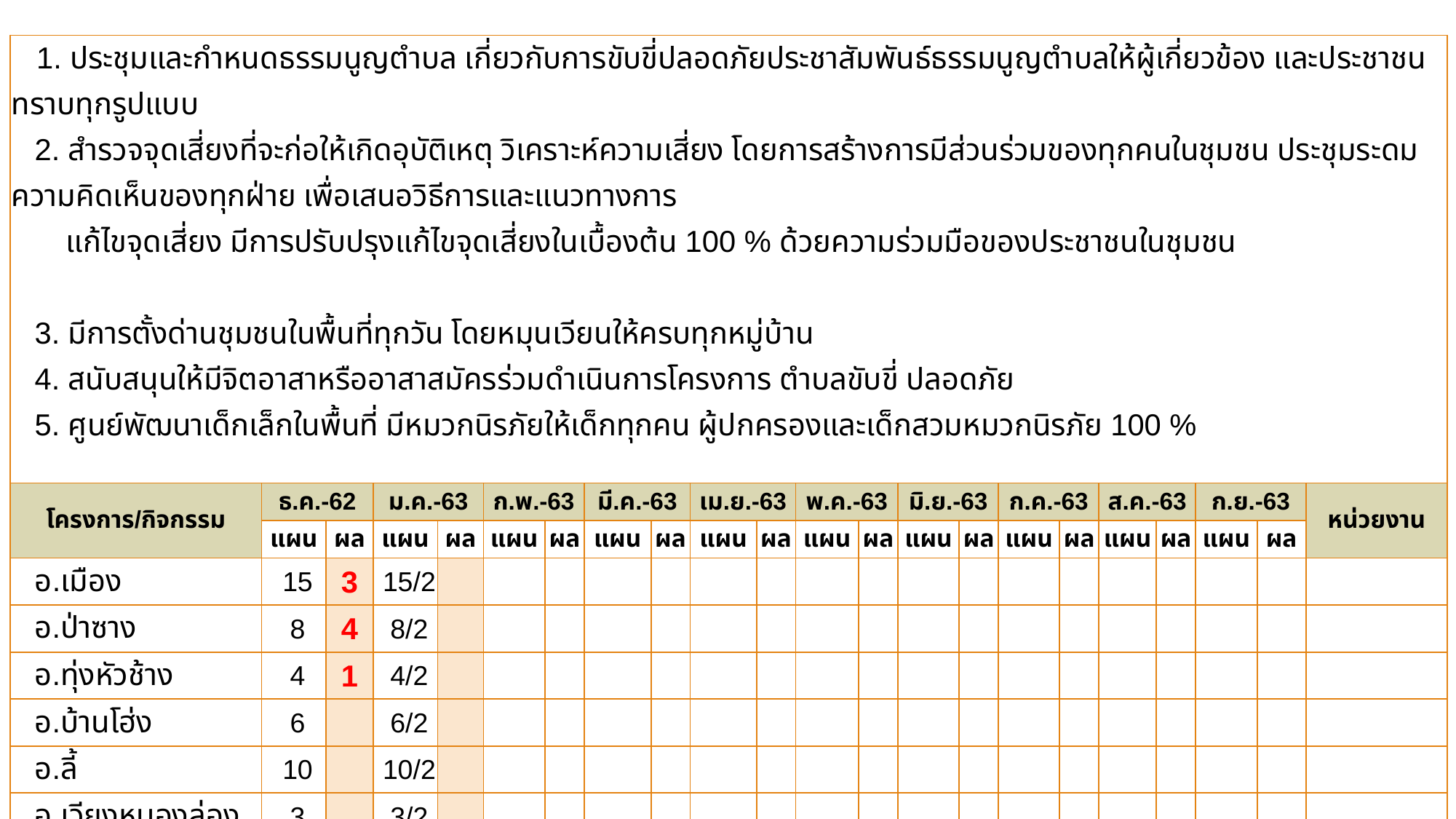

| 1. ประชุมและกำหนดธรรมนูญตำบล เกี่ยวกับการขับขี่ปลอดภัยประชาสัมพันธ์ธรรมนูญตำบลให้ผู้เกี่ยวข้อง และประชาชนทราบทุกรูปแบบ 2. สำรวจจุดเสี่ยงที่จะก่อให้เกิดอุบัติเหตุ วิเคราะห์ความเสี่ยง โดยการสร้างการมีส่วนร่วมของทุกคนในชุมชน ประชุมระดมความคิดเห็นของทุกฝ่าย เพื่อเสนอวิธีการและแนวทางการ แก้ไขจุดเสี่ยง มีการปรับปรุงแก้ไขจุดเสี่ยงในเบื้องต้น 100 % ด้วยความร่วมมือของประชาชนในชุมชน 3. มีการตั้งด่านชุมชนในพื้นที่ทุกวัน โดยหมุนเวียนให้ครบทุกหมู่บ้าน 4. สนับสนุนให้มีจิตอาสาหรืออาสาสมัครร่วมดำเนินการโครงการ ตำบลขับขี่ ปลอดภัย 5. ศูนย์พัฒนาเด็กเล็กในพื้นที่ มีหมวกนิรภัยให้เด็กทุกคน ผู้ปกครองและเด็กสวมหมวกนิรภัย 100 % |  |  |  |  |  |  |  |  |  |  |  |  |  |  |  |  |  |  |  |  |  |
| --- | --- | --- | --- | --- | --- | --- | --- | --- | --- | --- | --- | --- | --- | --- | --- | --- | --- | --- | --- | --- | --- |
| โครงการ/กิจกรรม | ธ.ค.-62 |  | ม.ค.-63 |  | ก.พ.-63 |  | มี.ค.-63 |  | เม.ย.-63 |  | พ.ค.-63 |  | มิ.ย.-63 |  | ก.ค.-63 |  | ส.ค.-63 |  | ก.ย.-63 |  | หน่วยงาน |
|  | แผน | ผล | แผน | ผล | แผน | ผล | แผน | ผล | แผน | ผล | แผน | ผล | แผน | ผล | แผน | ผล | แผน | ผล | แผน | ผล |  |
| อ.เมือง | 15 | 3 | 15/2 |  |  |  |  |  |  |  |  |  |  |  |  |  |  |  |  |  |  |
| อ.ป่าซาง | 8 | 4 | 8/2 |  |  |  |  |  |  |  |  |  |  |  |  |  |  |  |  |  |  |
| อ.ทุ่งหัวช้าง | 4 | 1 | 4/2 |  |  |  |  |  |  |  |  |  |  |  |  |  |  |  |  |  |  |
| อ.บ้านโฮ่ง | 6 |  | 6/2 |  |  |  |  |  |  |  |  |  |  |  |  |  |  |  |  |  |  |
| อ.ลี้ | 10 |  | 10/2 |  |  |  |  |  |  |  |  |  |  |  |  |  |  |  |  |  |  |
| อ.เวียงหนองล่อง | 3 |  | 3/2 |  |  |  |  |  |  |  |  |  |  |  |  |  |  |  |  |  |  |
| อ.บ้านธิ | 2 |  | 2/2 |  |  |  |  |  |  |  |  |  |  |  |  |  |  |  |  |  |  |
| อ.แม่ทา | 8 |  | 8/2 |  |  |  |  |  |  |  |  |  |  |  |  |  |  |  |  |  |  |